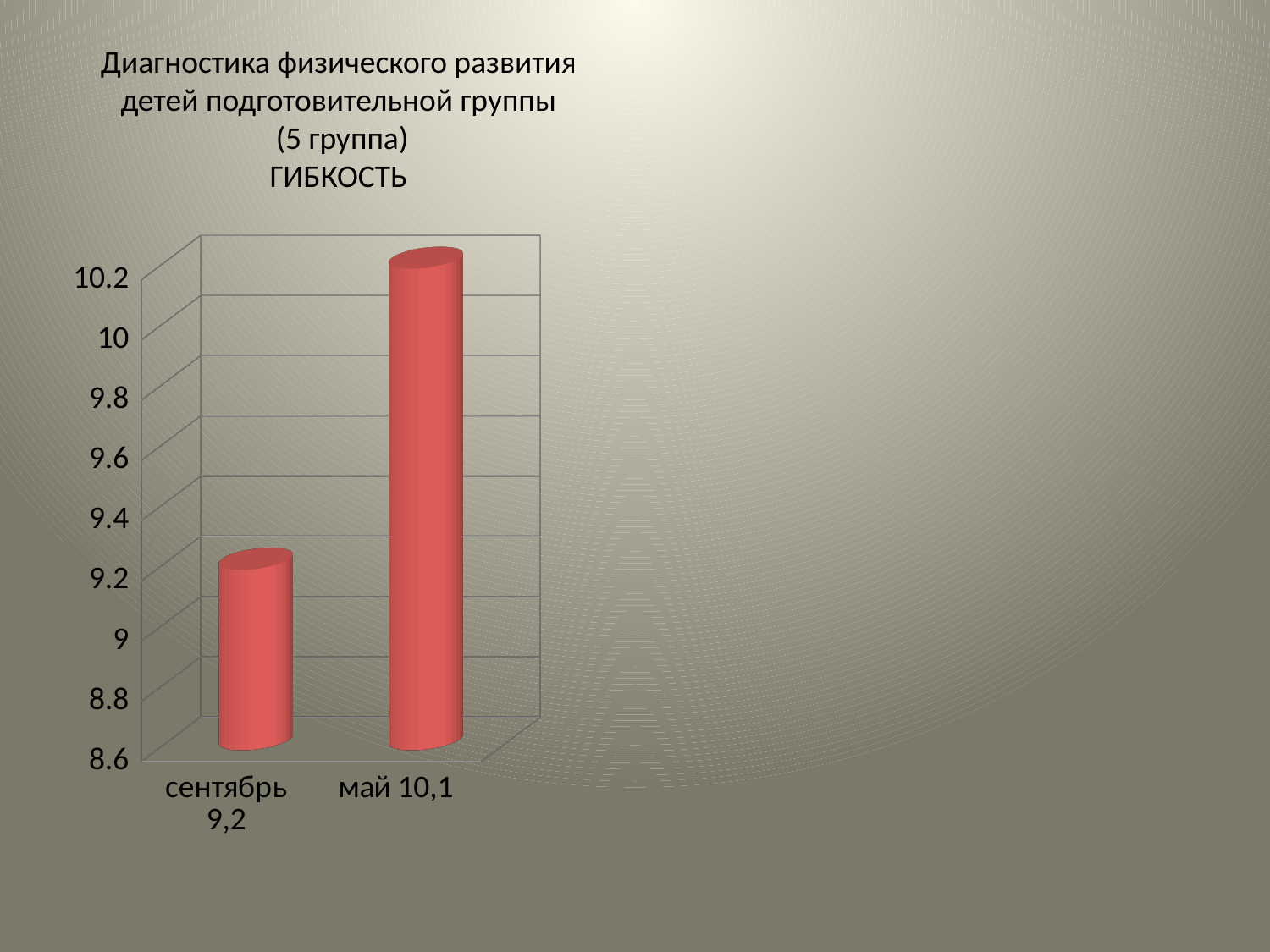

# Диагностика физического развития детей подготовительной группы (5 группа) ГИБКОСТЬ

[unsupported chart]